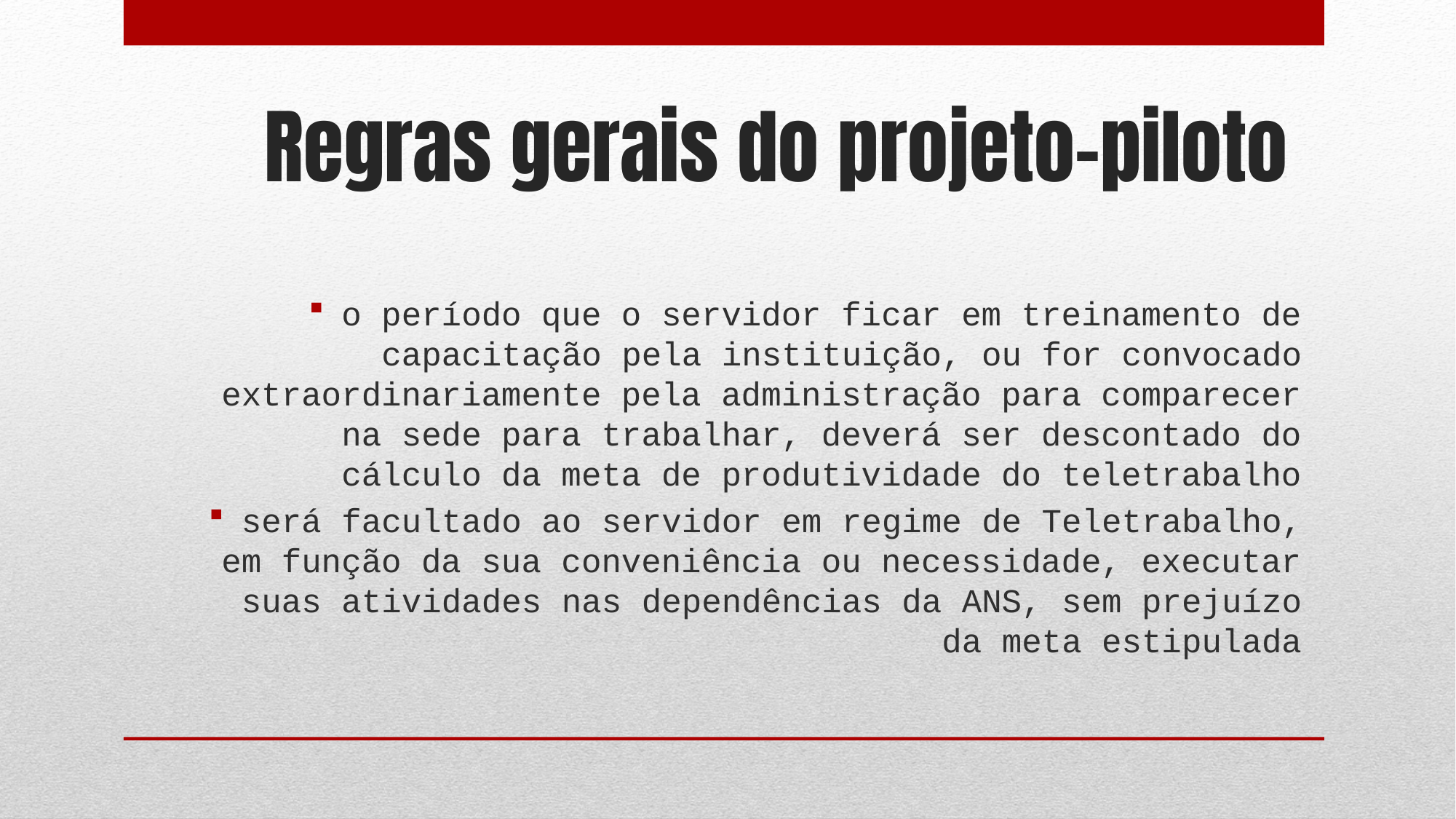

Regras gerais do projeto-piloto

o período que o servidor ficar em treinamento de capacitação pela instituição, ou for convocado extraordinariamente pela administração para comparecer na sede para trabalhar, deverá ser descontado do cálculo da meta de produtividade do teletrabalho
será facultado ao servidor em regime de Teletrabalho, em função da sua conveniência ou necessidade, executar suas atividades nas dependências da ANS, sem prejuízo da meta estipulada